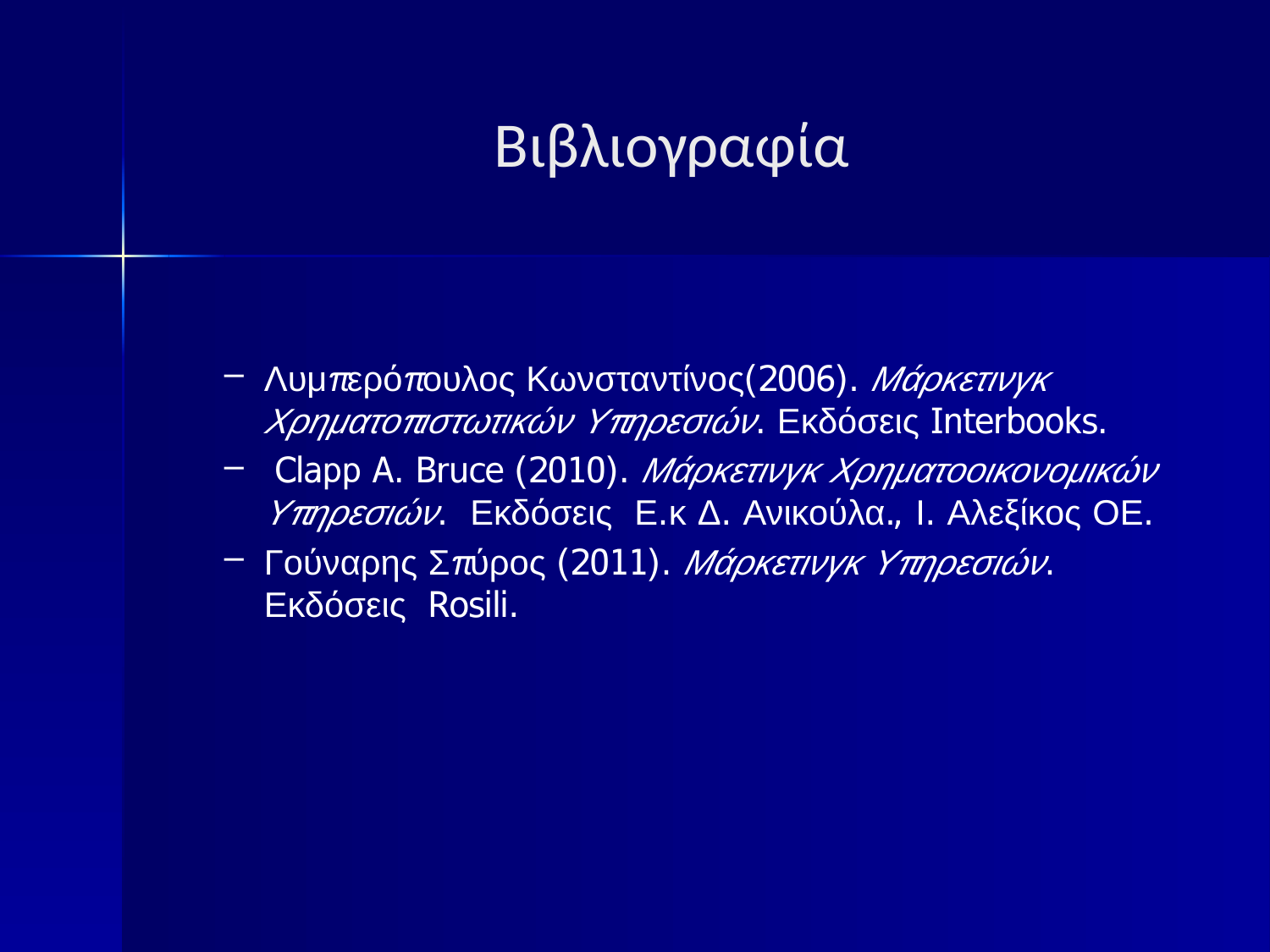

# Βιβλιογραφία

Λυμπερόπουλος Κωνσταντίνος(2006). Μάρκετινγκ Χρηματοπιστωτικών Υπηρεσιών. Εκδόσεις Interbooks.
 Clapp A. Bruce (2010). Μάρκετινγκ Χρηματοοικονομικών Υπηρεσιών.  Εκδόσεις  Ε.κ Δ. Ανικούλα., Ι. Αλεξίκος ΟΕ.
Γούναρης Σπύρος (2011). Μάρκετινγκ Υπηρεσιών. Εκδόσεις  Rosili.